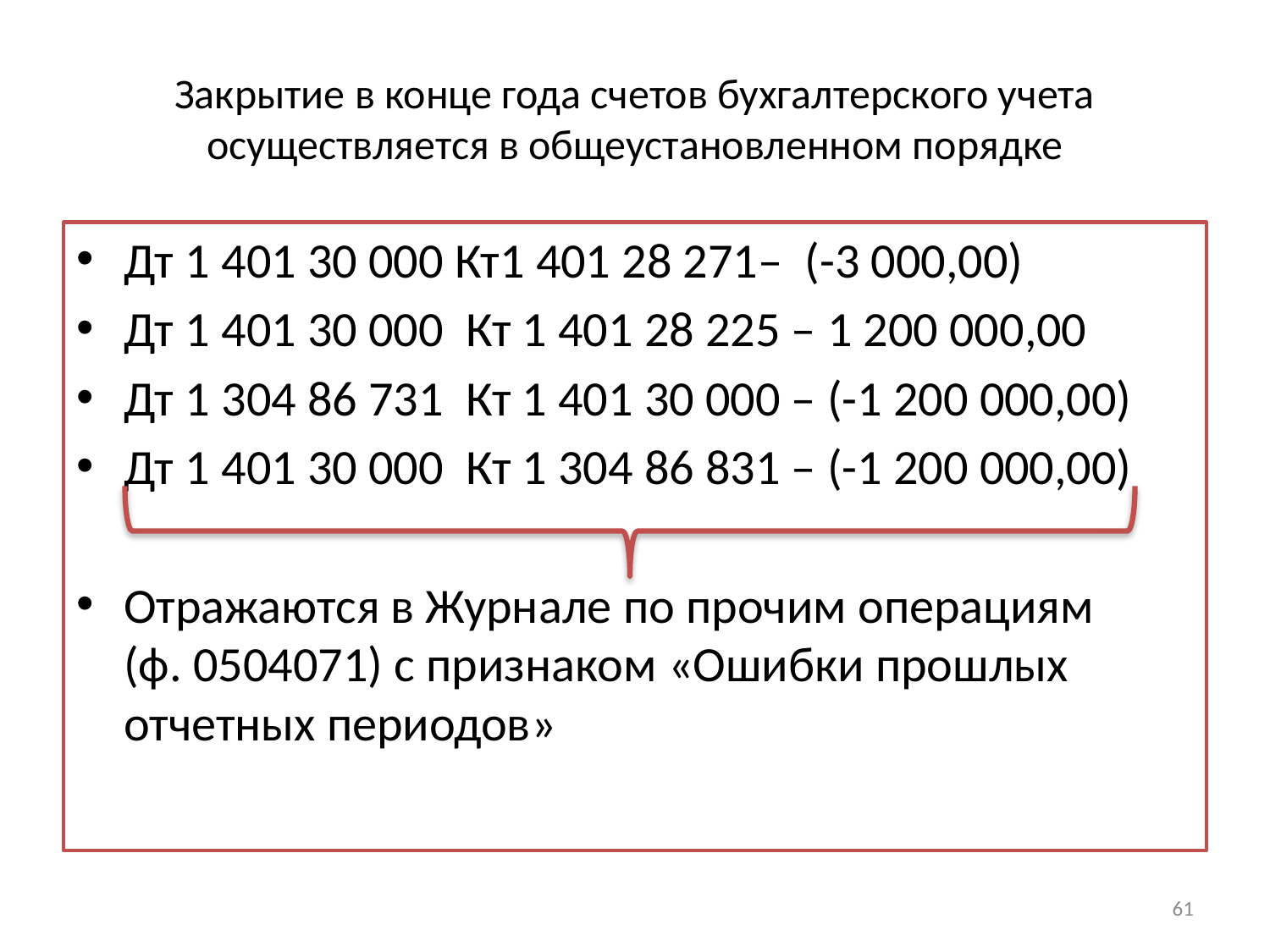

# Закрытие в конце года счетов бухгалтерского учета осуществляется в общеустановленном порядке
Дт 1 401 30 000 Кт1 401 28 271–  (-3 000,00)
Дт 1 401 30 000  Кт 1 401 28 225 – 1 200 000,00
Дт 1 304 86 731  Кт 1 401 30 000 – (-1 200 000,00)
Дт 1 401 30 000  Кт 1 304 86 831 – (-1 200 000,00)

Отражаются в Журнале по прочим операциям     (ф. 0504071) с признаком «Ошибки прошлых отчетных периодов»
61